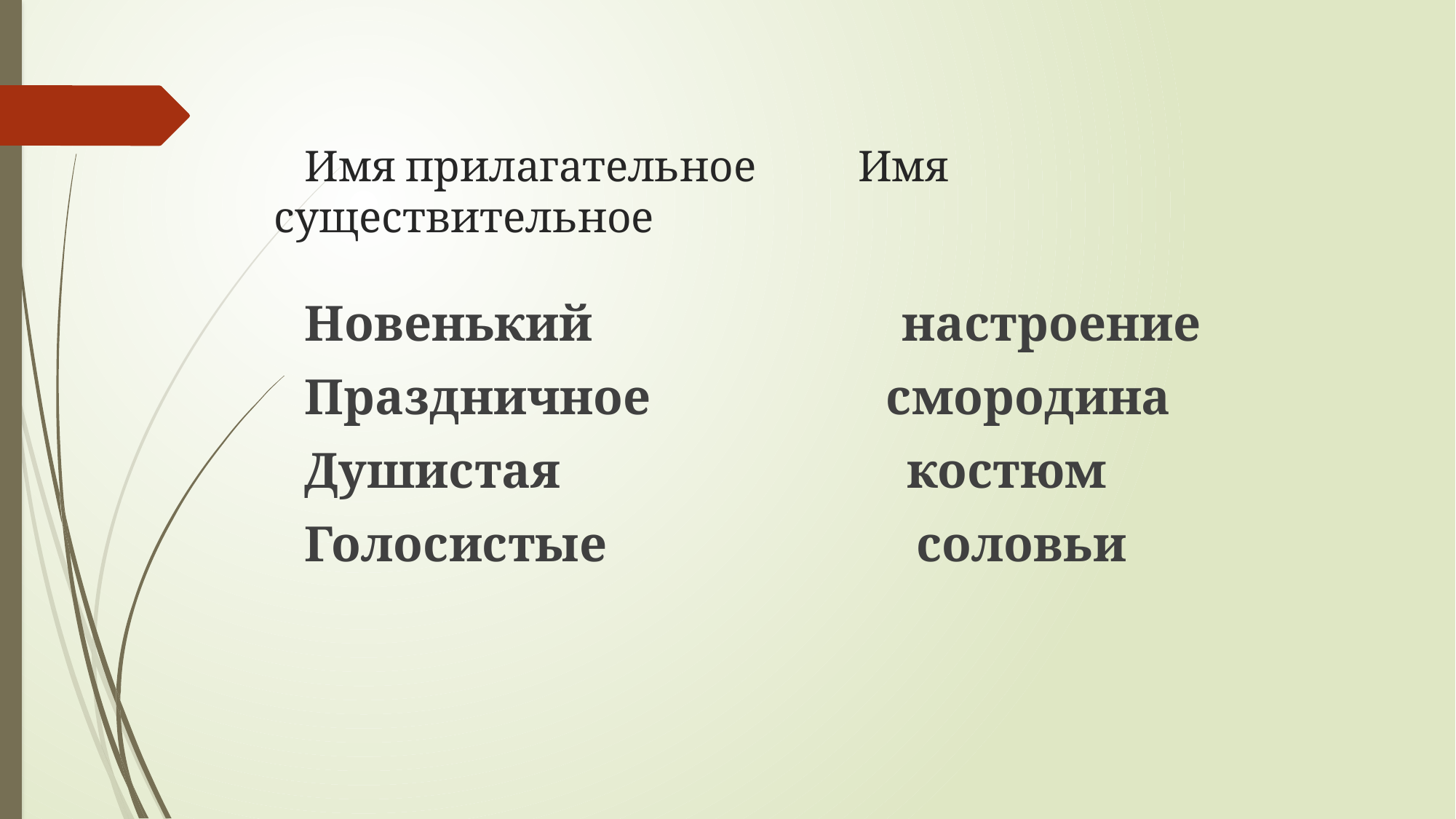

# Имя прилагательное          Имя существительное
Новенький                         настроение
Праздничное                   смородина
Душистая                            костюм
Голосистые                         соловьи